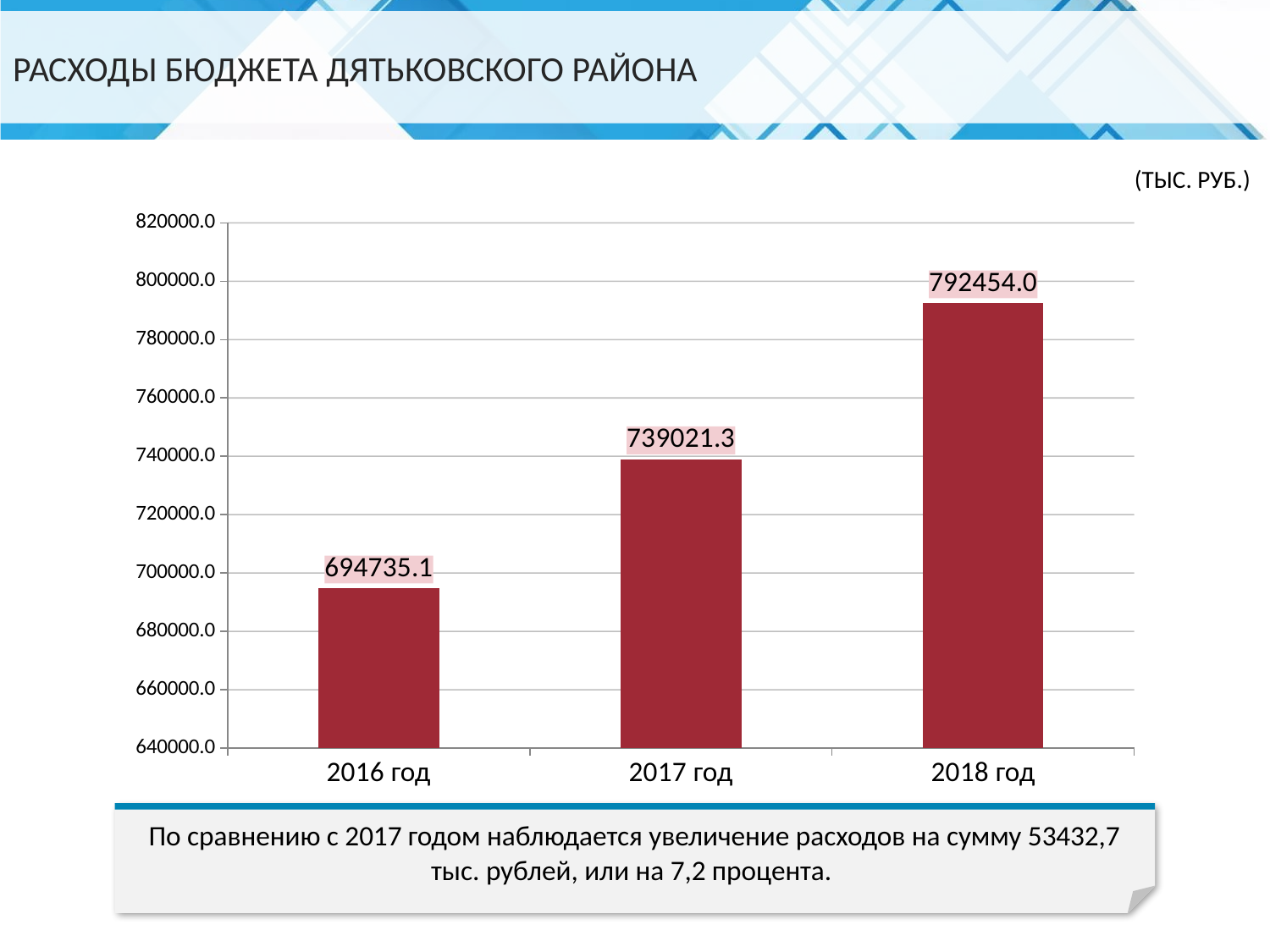

# РАСХОДЫ БЮДЖЕТА ДЯТЬКОВСКОГО РАЙОНА
(ТЫС. РУБ.)

### Chart

| Category |  |
|---|---|
| 2016 год | 694735.09006 |
| 2017 год | 739021.25623 |
| 2018 год | 792453.96122 |
По сравнению с 2017 годом наблюдается увеличение расходов на сумму 53432,7 тыс. рублей, или на 7,2 процента.